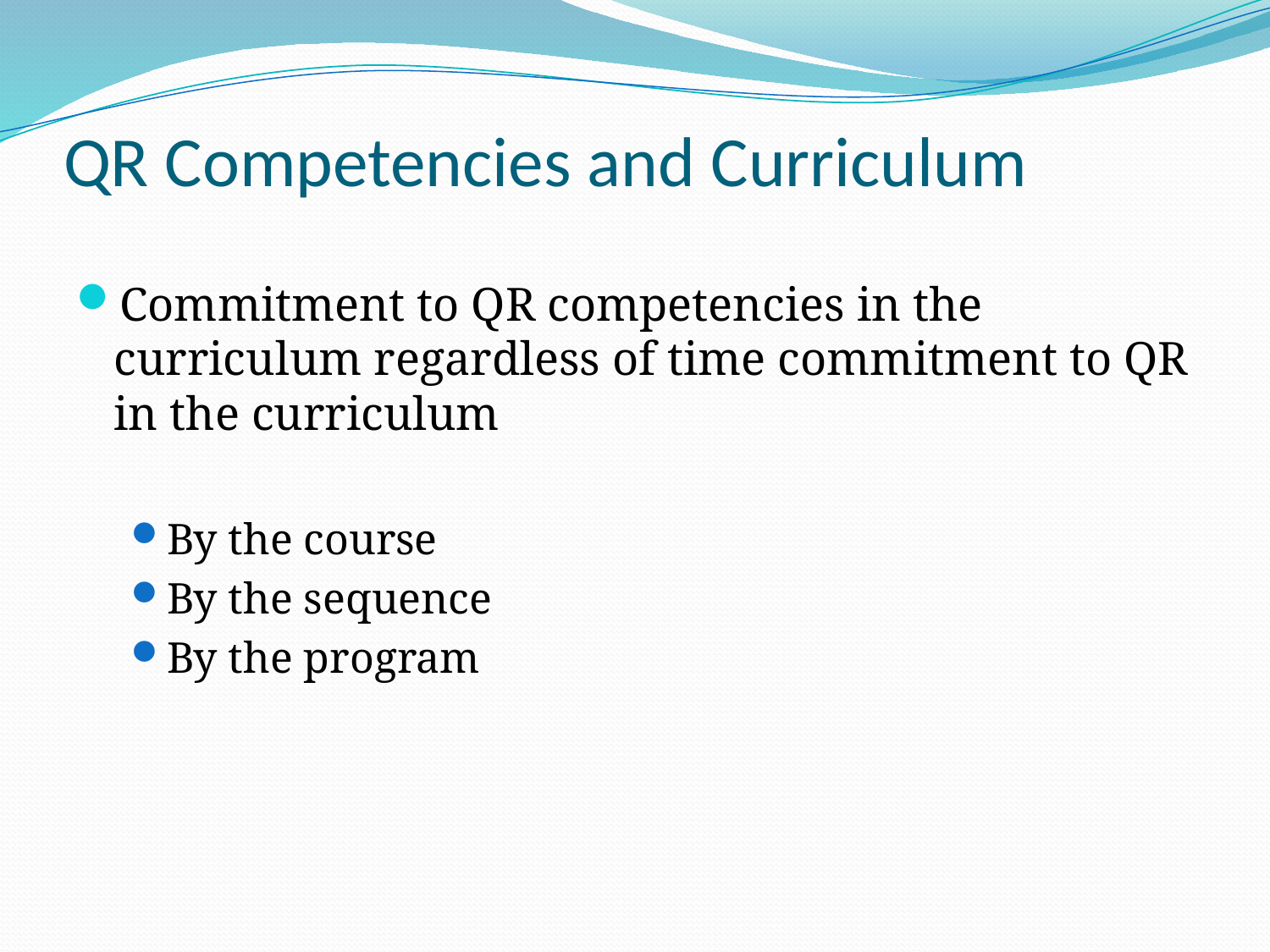

# QR Competencies and Curriculum
Commitment to QR competencies in the curriculum regardless of time commitment to QR in the curriculum

By the course
By the sequence
By the program